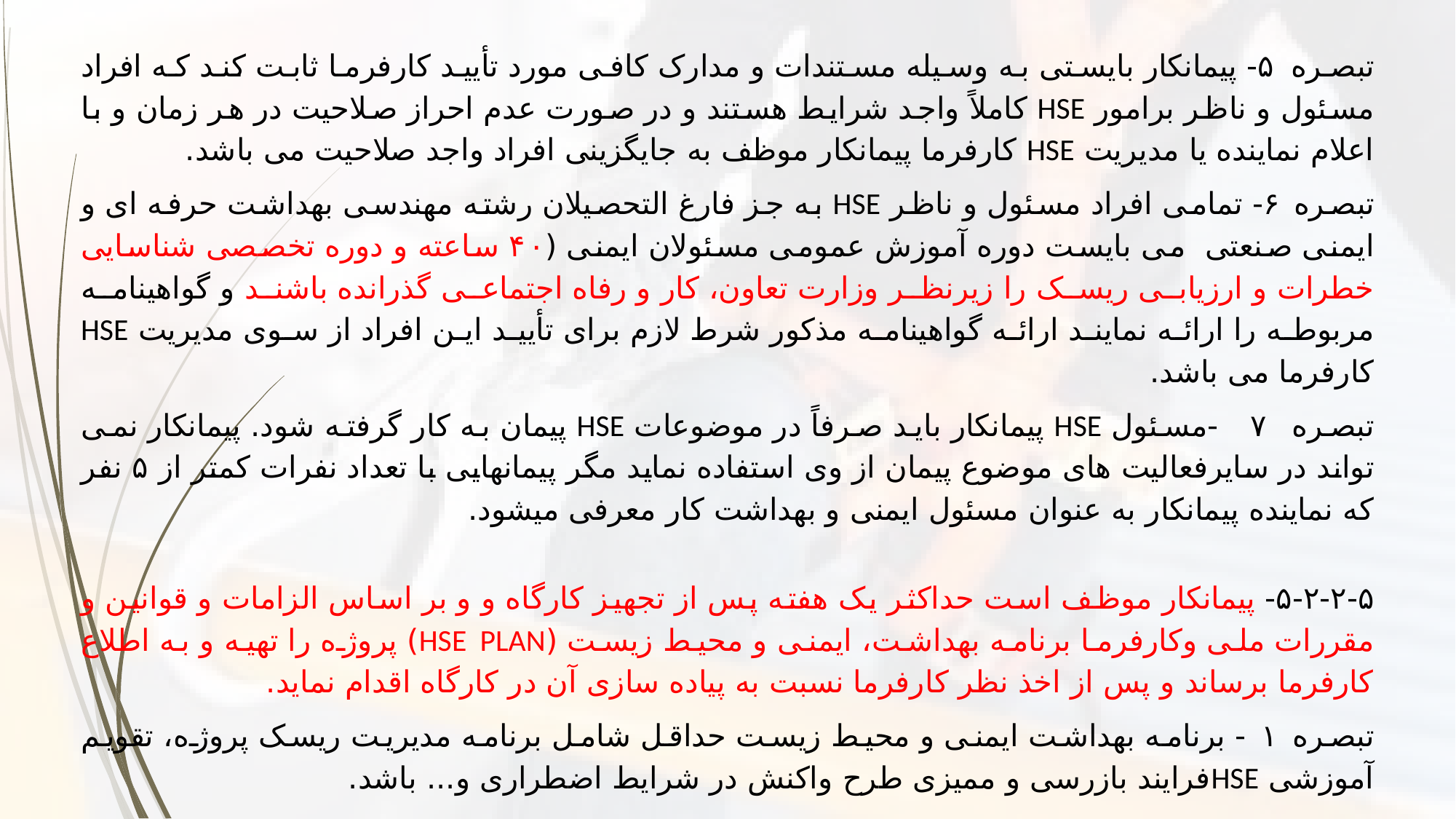

تبصره ۵- پیمانکار بایستی به وسیله مستندات و مدارک کافی مورد تأیید کارفرما ثابت کند که افراد مسئول و ناظر برامور HSE کاملاً واجد شرایط هستند و در صورت عدم احراز صلاحیت در هر زمان و با اعلام نماینده یا مدیریت HSE کارفرما پیمانکار موظف به جایگزینی افراد واجد صلاحیت می باشد.
تبصره ۶- تمامی افراد مسئول و ناظر HSE به جز فارغ التحصیلان رشته مهندسی بهداشت حرفه ای و ایمنی صنعتی  می بایست دوره آموزش عمومی مسئولان ایمنی (۴۰ ساعته و دوره تخصصی شناسایی خطرات و ارزیابی ریسک را زیرنظر وزارت تعاون، کار و رفاه اجتماعی گذرانده باشند و گواهینامه مربوطه را ارائه نمایند ارائه گواهینامه مذکور شرط لازم برای تأیید این افراد از سوی مدیریت HSE کارفرما می باشد.
تبصره  ۷  -مسئول HSE پیمانکار باید صرفاً در موضوعات HSE پیمان به کار گرفته شود. پیمانکار نمی تواند در سایرفعالیت های موضوع پیمان از وی استفاده نماید مگر پیمانهایی با تعداد نفرات کمتر از ۵ نفر که نماینده پیمانکار به عنوان مسئول ایمنی و بهداشت کار معرفی میشود.

۵-۲-۲-۵- پیمانکار موظف است حداکثر یک هفته پس از تجهیز کارگاه و و بر اساس الزامات و قوانین و مقررات ملی وکارفرما برنامه بهداشت، ایمنی و محیط زیست (HSE PLAN) پروژه را تهیه و به اطلاع کارفرما برساند و پس از اخذ نظر کارفرما نسبت به پیاده سازی آن در کارگاه اقدام نماید.
تبصره ۱ - برنامه بهداشت ایمنی و محیط زیست حداقل شامل برنامه مدیریت ریسک پروژه، تقویم آموزشی HSEفرایند بازرسی و ممیزی طرح واکنش در شرایط اضطراری و... باشد.